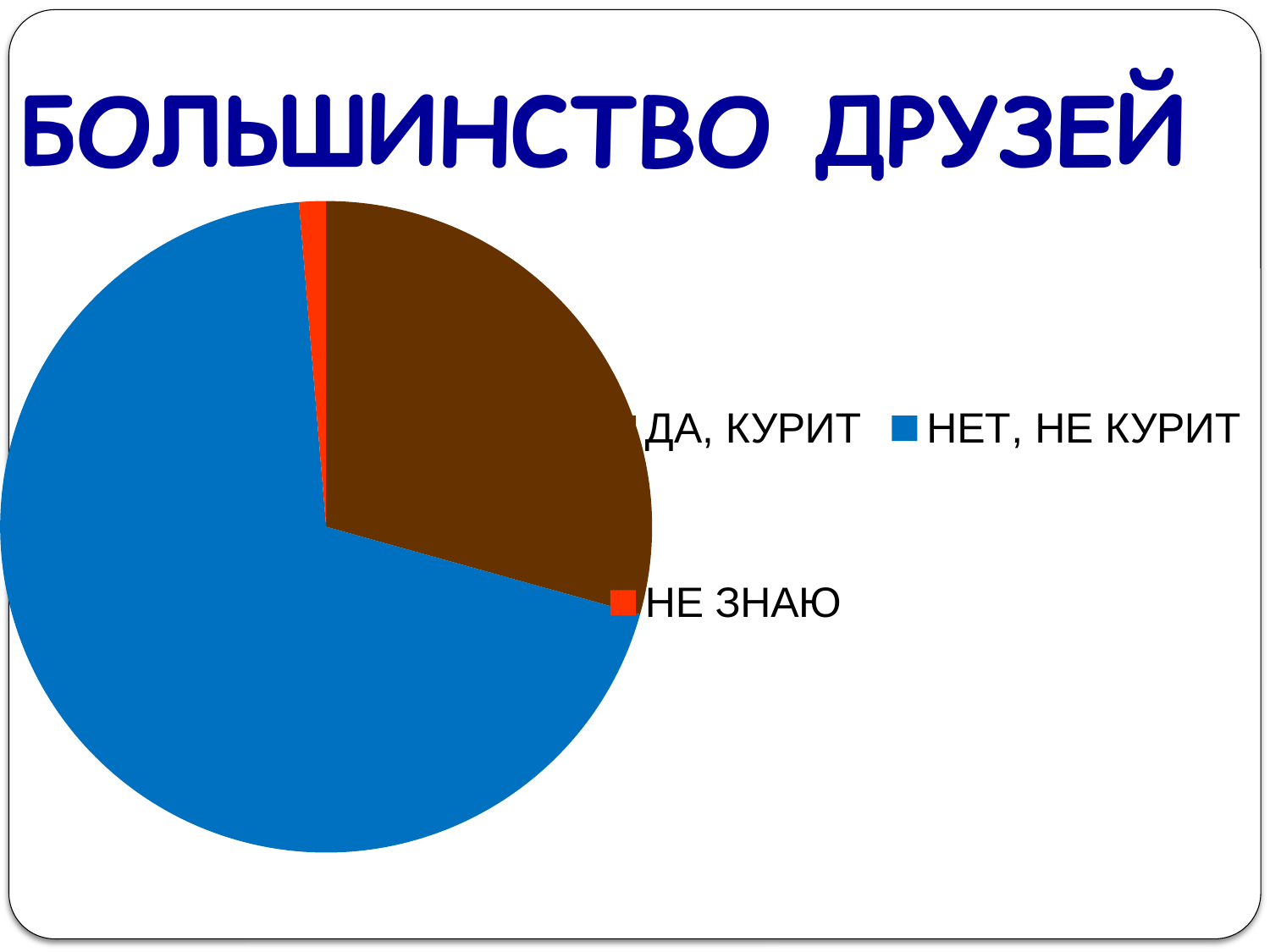

# БОЛЬШИНСТВО ДРУЗЕЙ

### Chart

| Category | Столбец3 | Столбец1 | Столбец2 |
|---|---|---|---|
| ДА, КУРИТ | 22.0 | None | None |
| НЕТ, НЕ КУРИТ | 52.0 | None | None |
| НЕ ЗНАЮ | 1.0 | None | None |